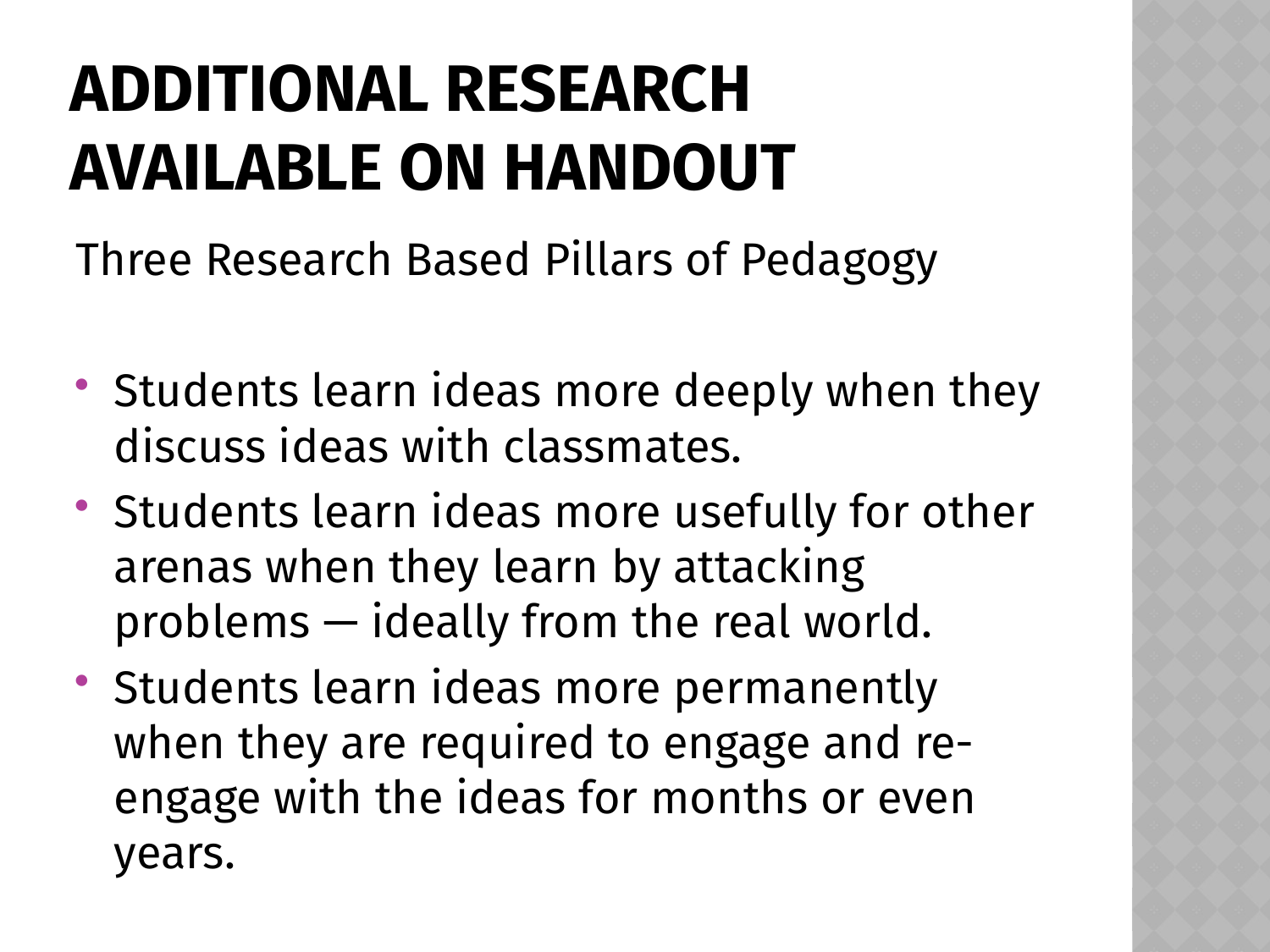

# Additional Research Available on Handout
Three Research Based Pillars of Pedagogy

Students learn ideas more deeply when they discuss ideas with classmates.
Students learn ideas more usefully for other arenas when they learn by attacking problems — ideally from the real world.
Students learn ideas more permanently when they are required to engage and re-engage with the ideas for months or even years.